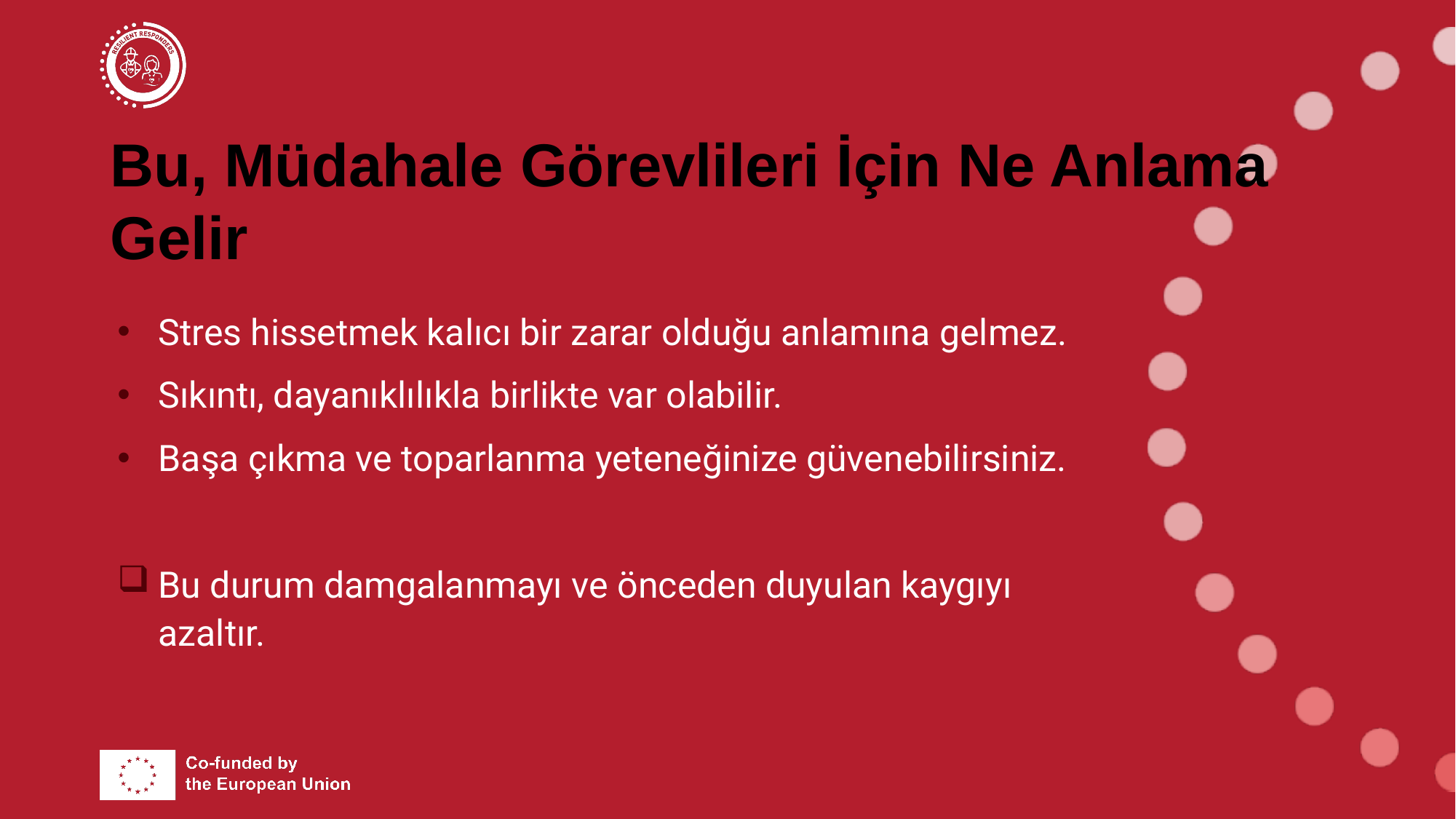

# Bu, Müdahale Görevlileri İçin Ne Anlama Gelir
Stres hissetmek kalıcı bir zarar olduğu anlamına gelmez.
Sıkıntı, dayanıklılıkla birlikte var olabilir.
Başa çıkma ve toparlanma yeteneğinize güvenebilirsiniz.

Bu durum damgalanmayı ve önceden duyulan kaygıyı azaltır.